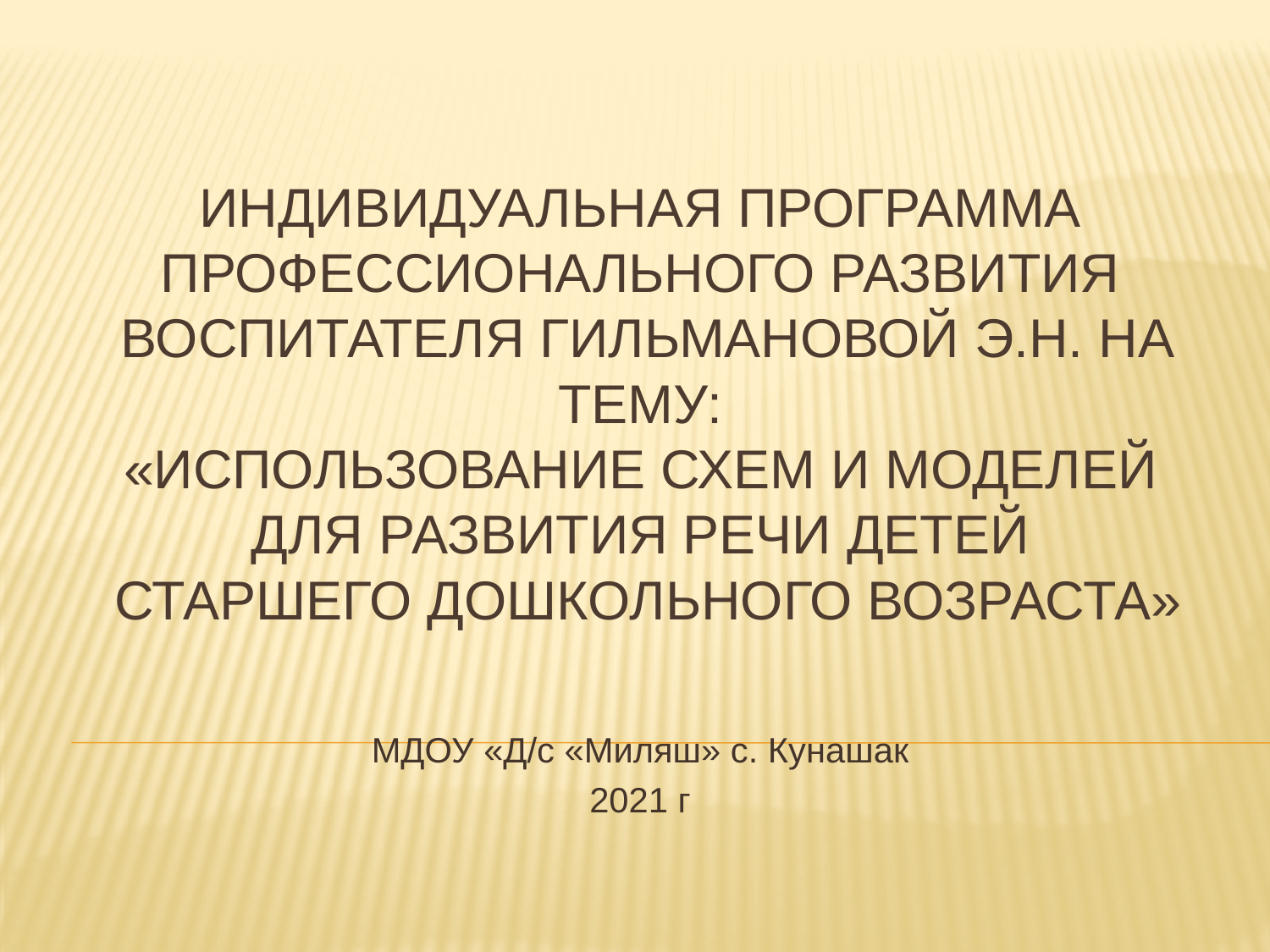

# Индивидуальная программа профессионального развития воспитателя Гильмановой Э.Н. на тему: «Использование схем и моделей для развития речи детей старшего дошкольного возраста»

МДОУ «Д/с «Миляш» с. Кунашак
2021 г